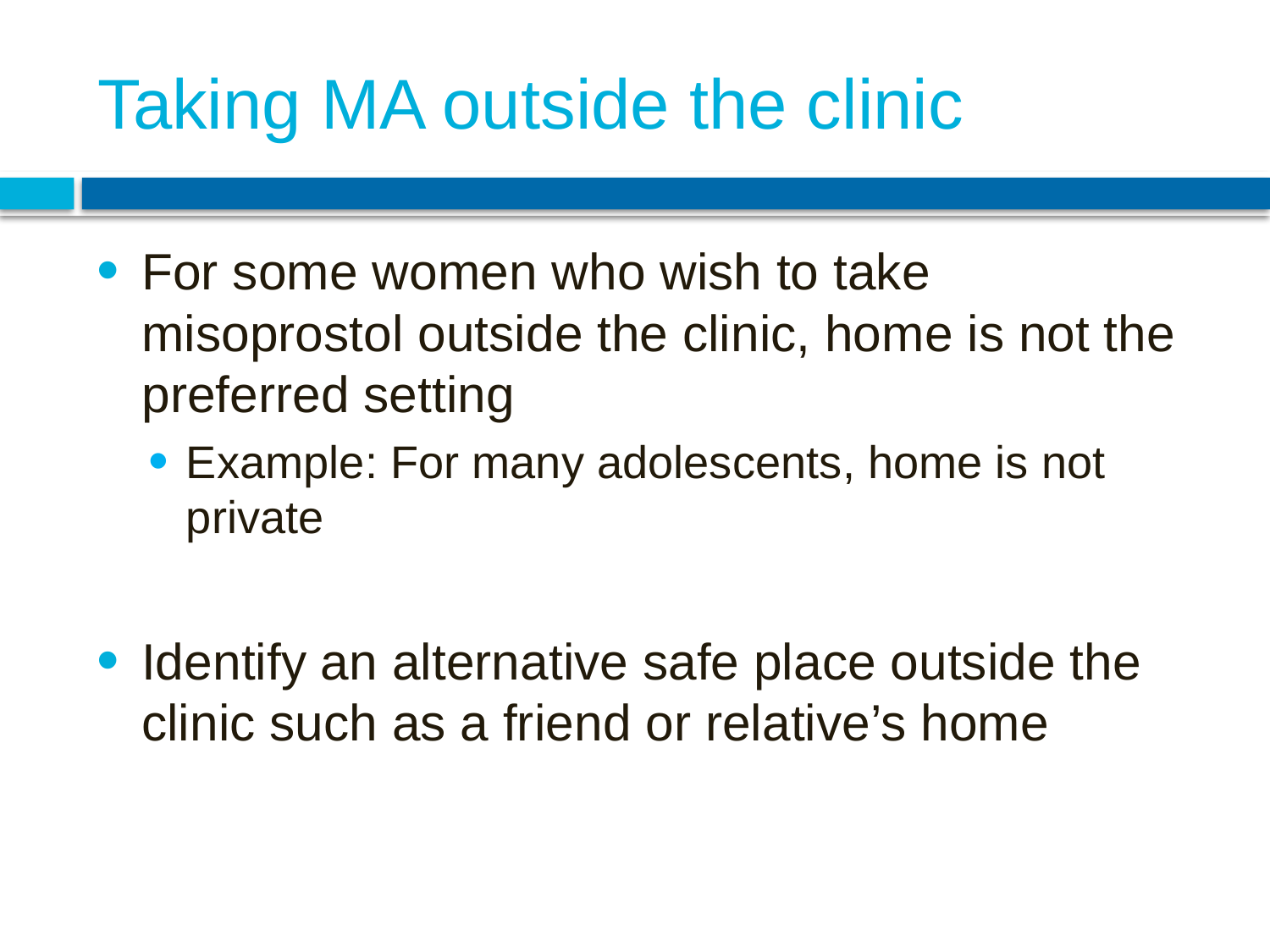

# Taking MA outside the clinic
For some women who wish to take misoprostol outside the clinic, home is not the preferred setting
Example: For many adolescents, home is not  private

Identify an alternative safe place outside the clinic such as a friend or relative’s home